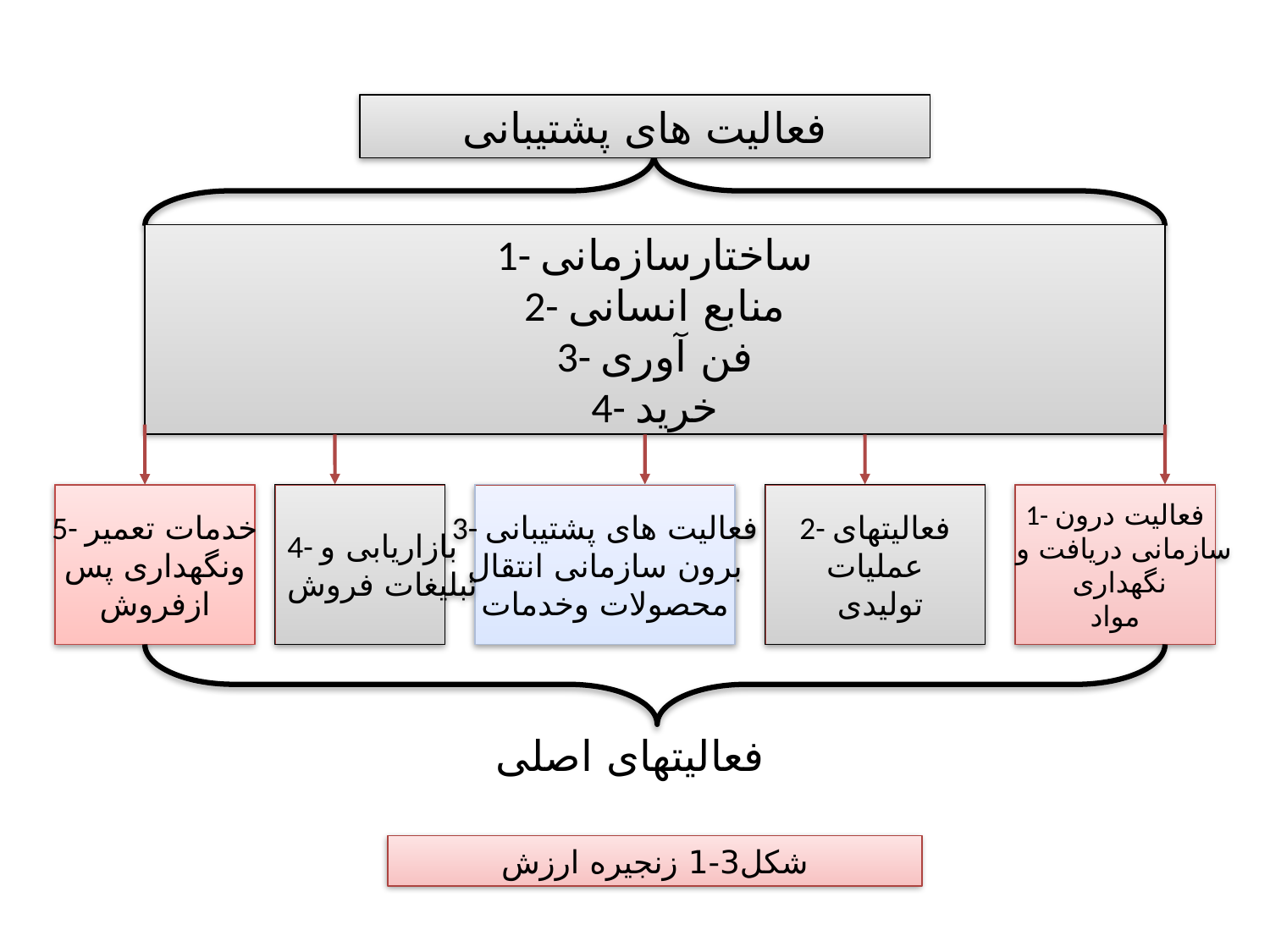

فعالیتهای اصلی

فعالیت های پشتیبانی

1- ساختارسازمانی
2- منابع انسانی
3- فن آوری
4- خرید

5- خدمات تعمیر
ونگهداری پس
ازفروش
4- بازاریابی و
تبلیغات فروش
3- فعالیت های پشتیبانی
برون سازمانی انتقال
محصولات وخدمات
2- فعالیتهای
عملیات
 تولیدی
1- فعالیت درون
  سازمانی دریافت و
 نگهداری
مواد
شکل3-1 زنجیره ارزش